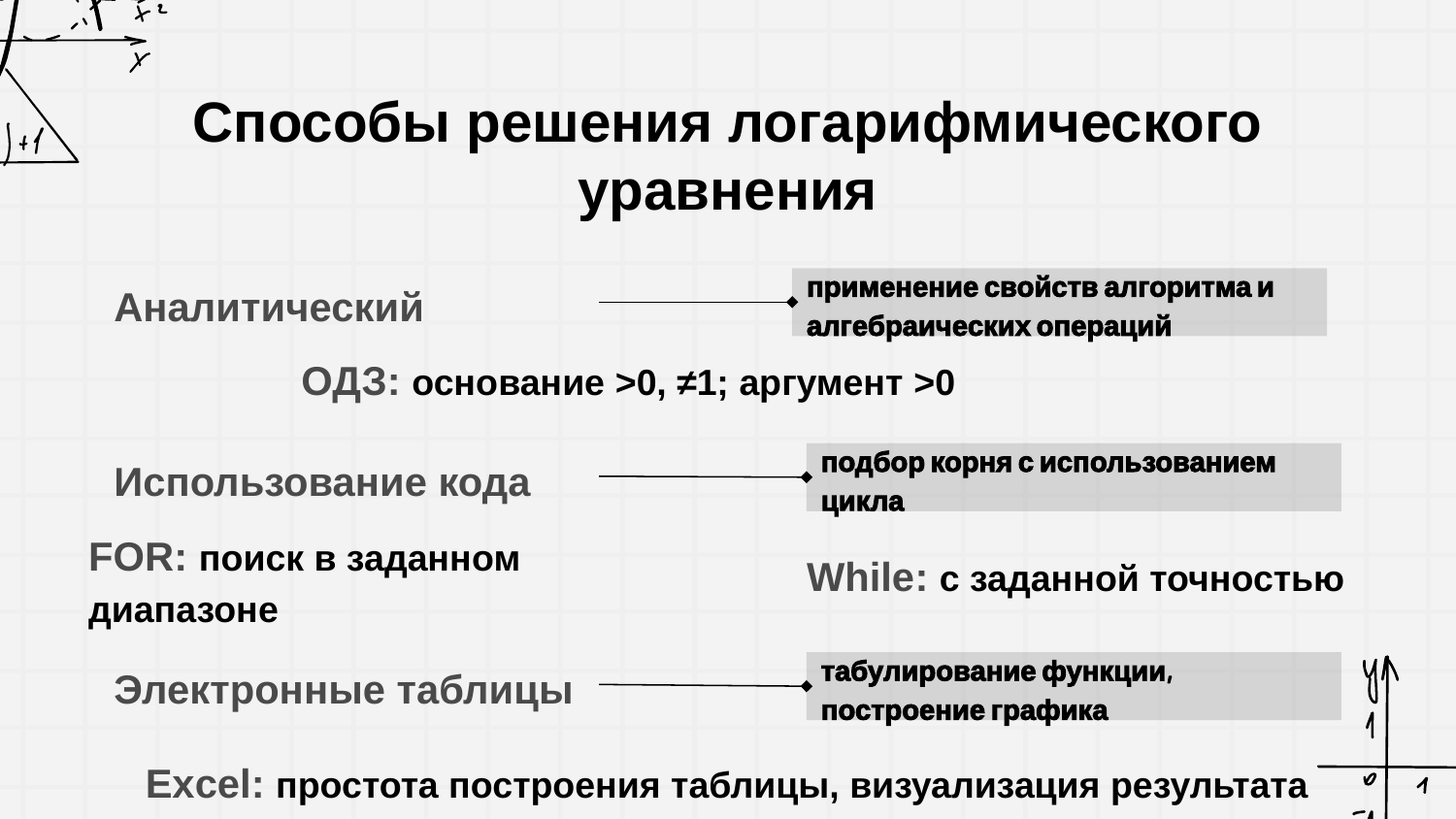

# Способы решения логарифмического уравнения
Аналитический
применение свойств алгоритма и алгебраических операций
ОДЗ: основание >0, ≠1; аргумент >0
Использование кода
подбор корня с использованием цикла
While: с заданной точностью
FOR: поиск в заданном диапазоне
Электронные таблицы
табулирование функции, построение графика
Excel: простота построения таблицы, визуализация результата